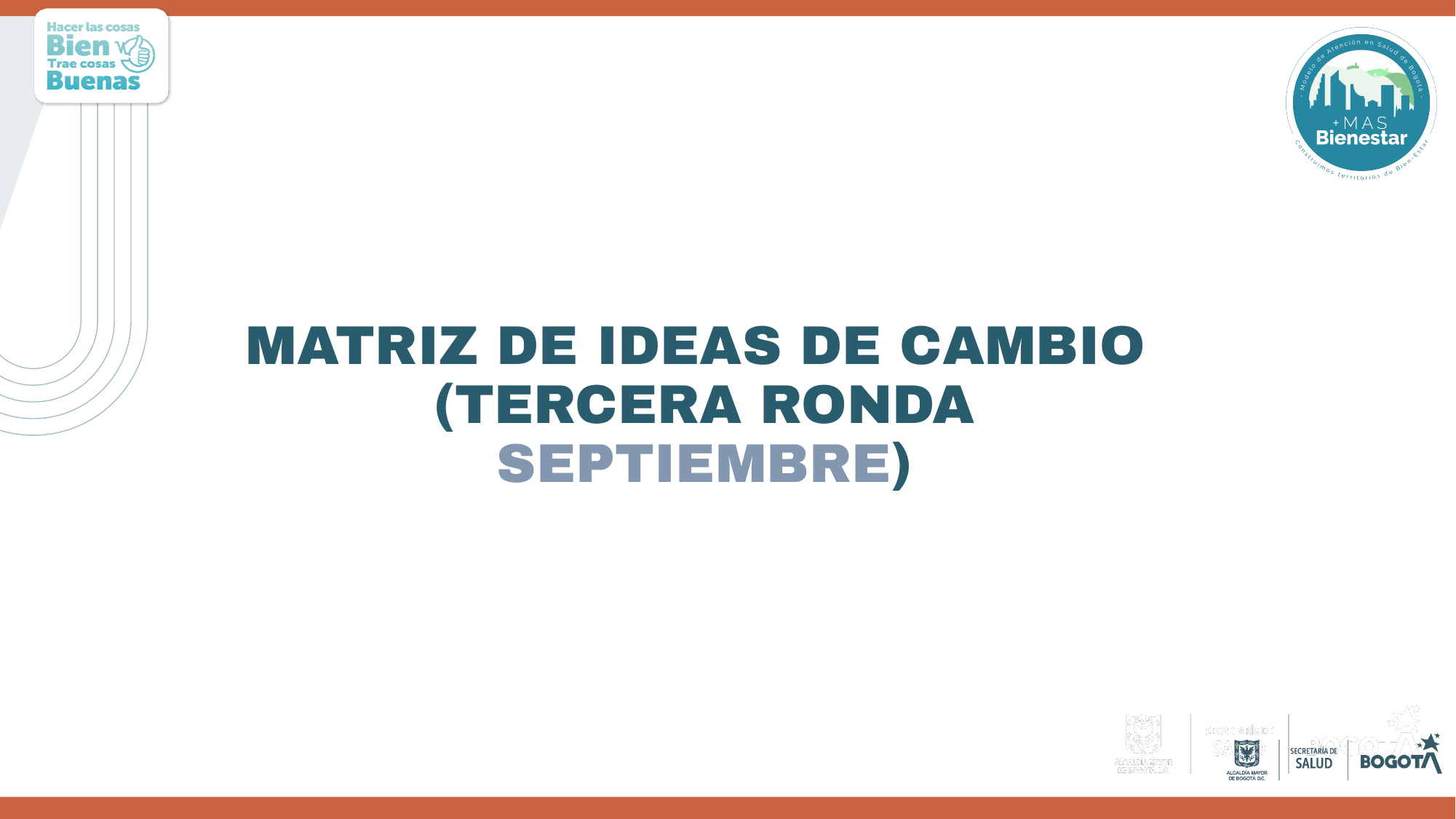

# MATRIZ DE IDEAS DE CAMBIO (TERCERA RONDA SEPTIEMBRE)